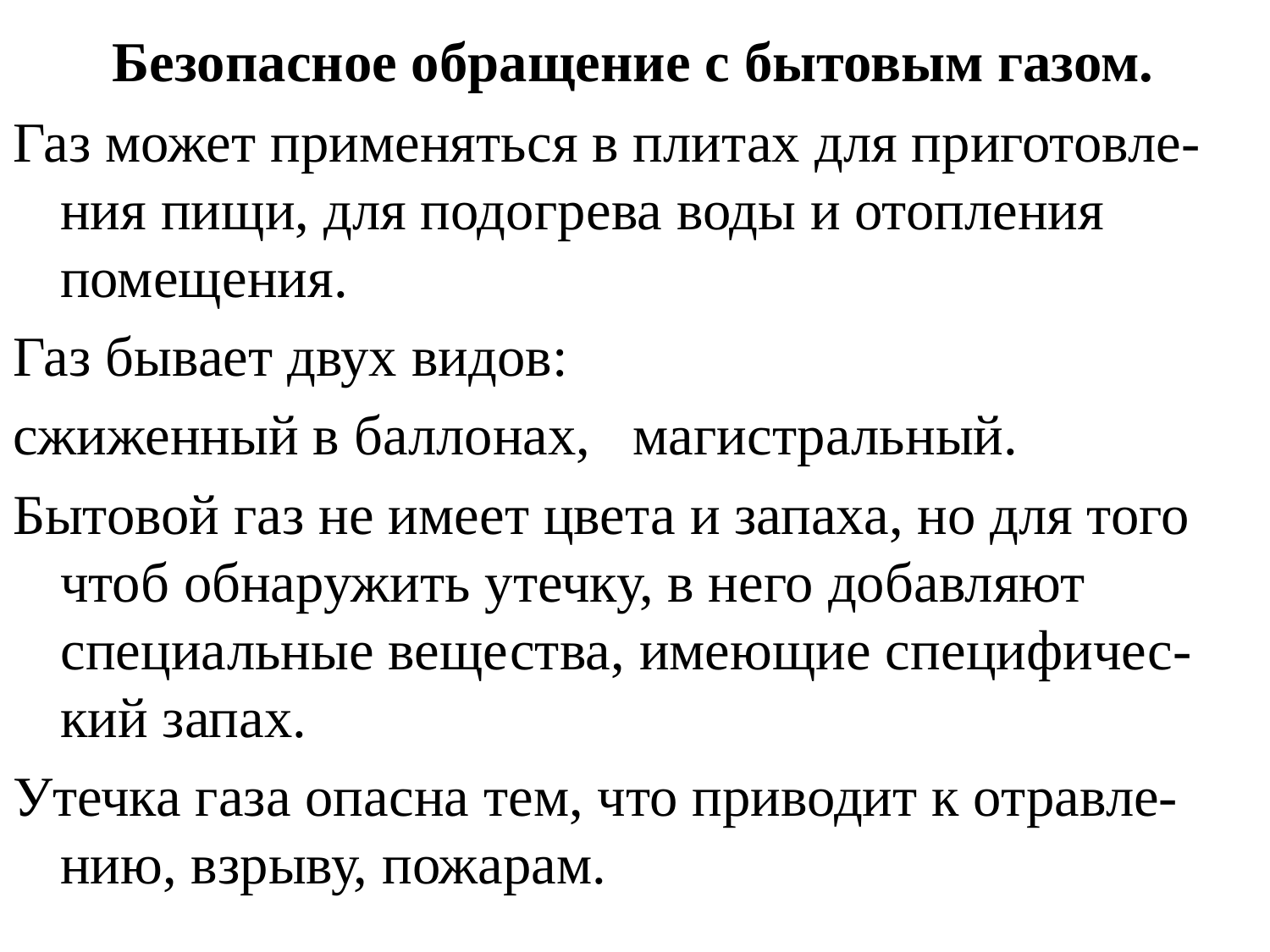

# Безопасное обращение с бытовым газом.
Газ может применяться в плитах для приготовле-ния пищи, для подогрева воды и отопления помещения.
Газ бывает двух видов:
сжиженный в баллонах,   магистральный.
Бытовой газ не имеет цвета и запаха, но для того чтоб обнаружить утечку, в него добавляют специальные вещества, имеющие специфичес-кий запах.
Утечка газа опасна тем, что приводит к отравле-нию, взрыву, пожарам.